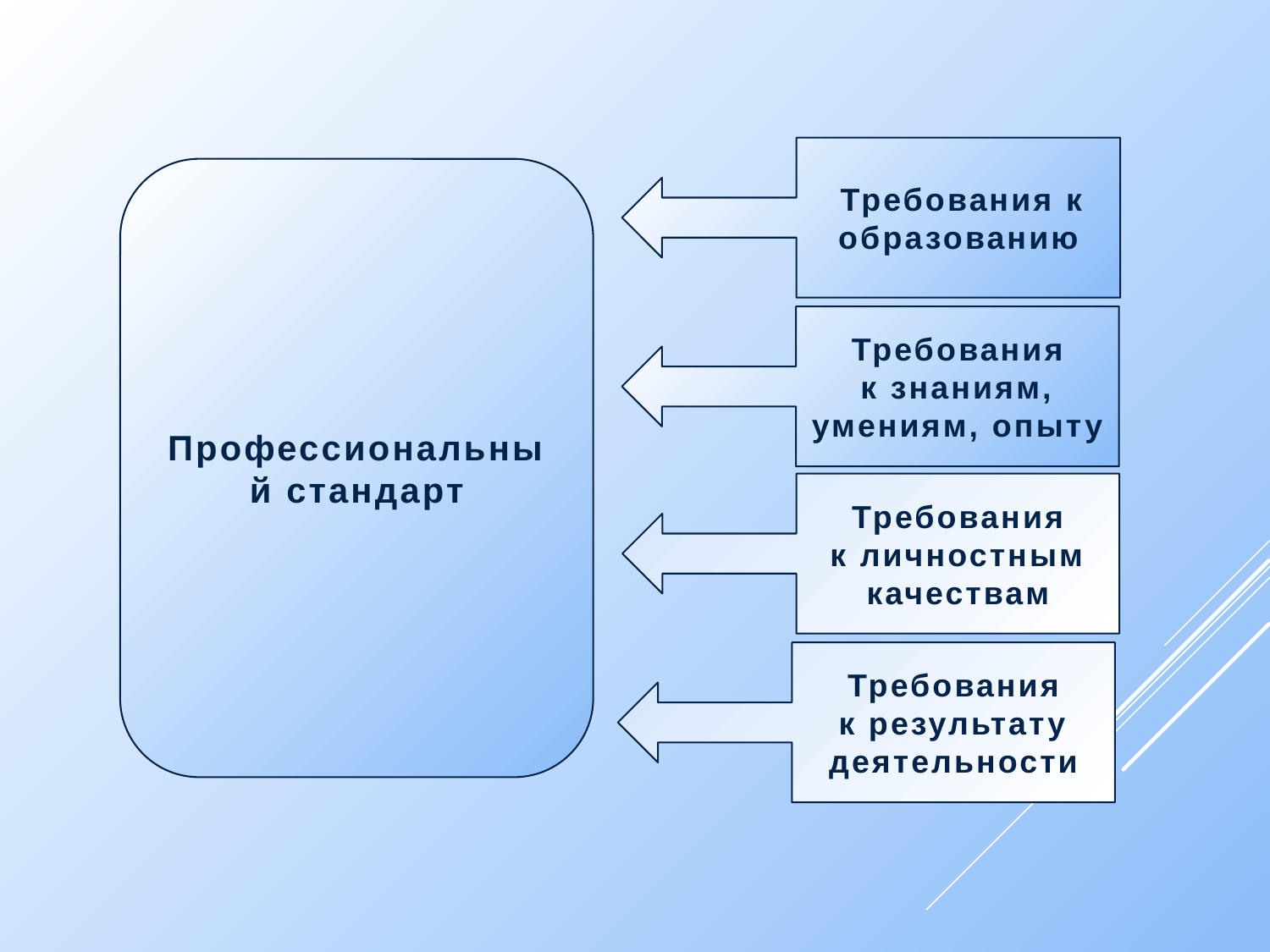

Требования к образованию
Профессиональный стандарт
Требования
к знаниям, умениям, опыту
Требования
к личностным качествам

Требования
к результату деятельности